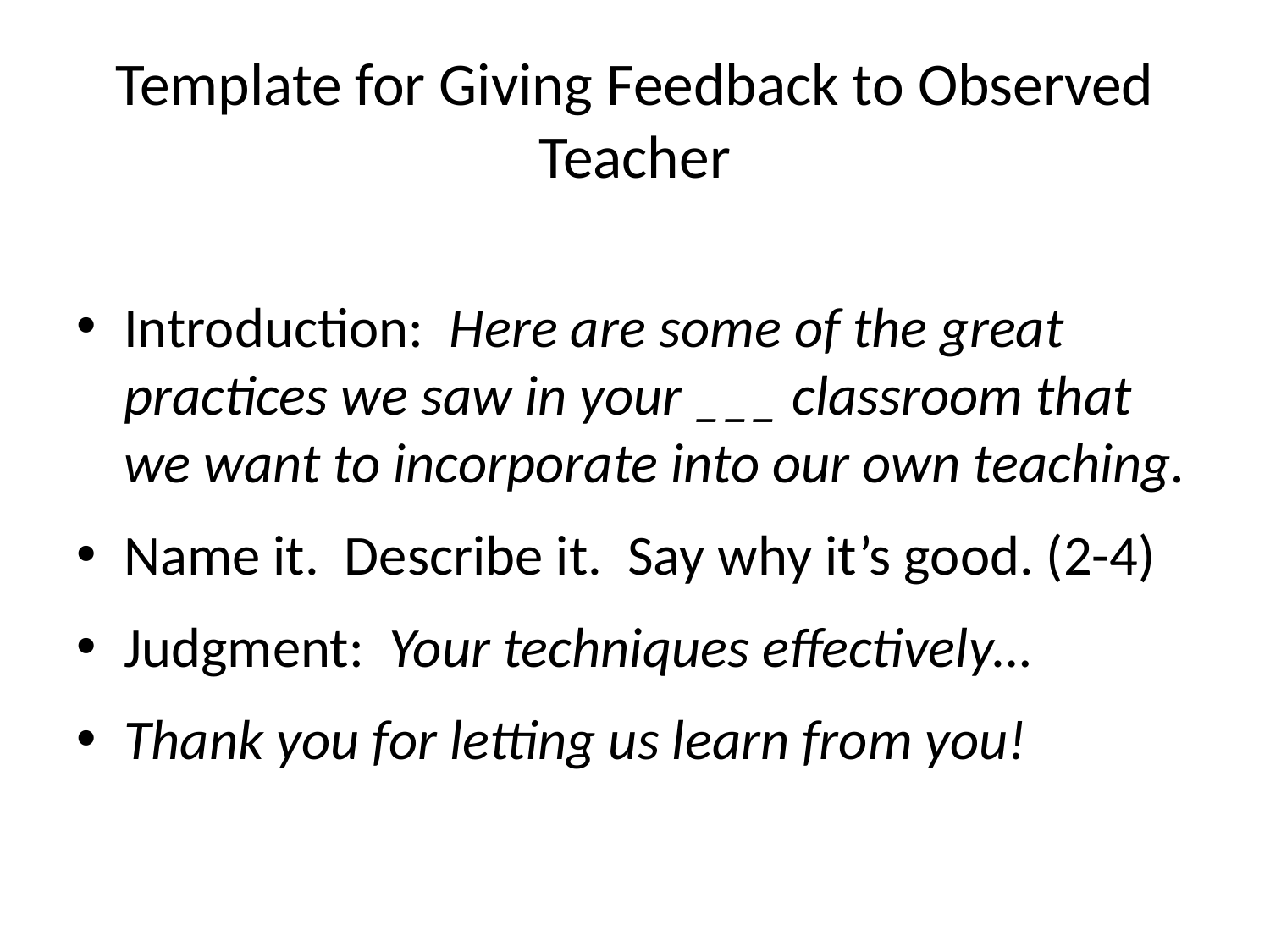

# Template for Giving Feedback to Observed Teacher
Introduction:  Here are some of the great practices we saw in your ___ classroom that we want to incorporate into our own teaching.
Name it.  Describe it.  Say why it’s good. (2-4)
Judgment:  Your techniques effectively…
Thank you for letting us learn from you!